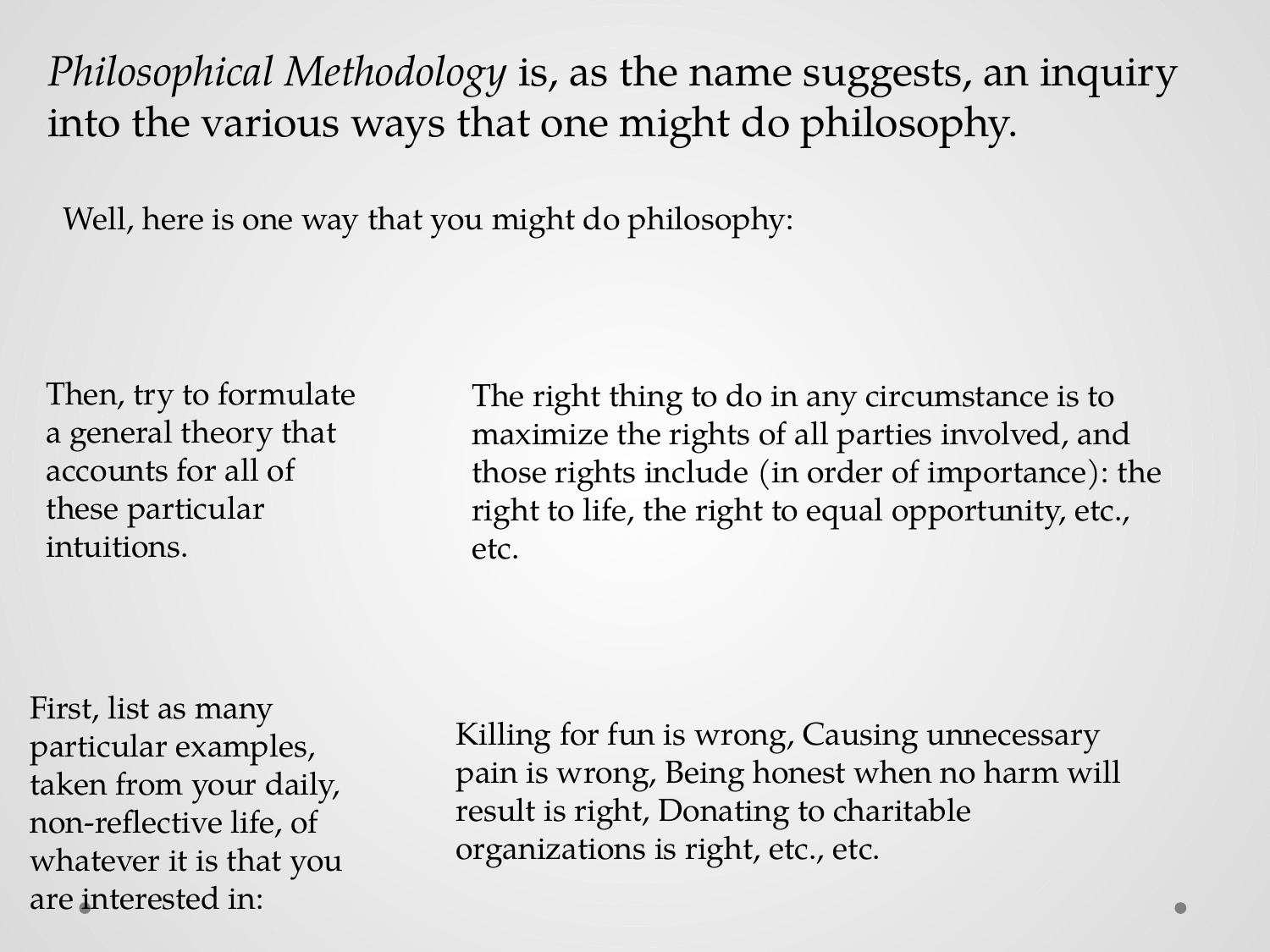

Philosophical Methodology is, as the name suggests, an inquiry into the various ways that one might do philosophy.
Well, here is one way that you might do philosophy:
Then, try to formulate a general theory that accounts for all of these particular intuitions.
The right thing to do in any circumstance is to maximize the rights of all parties involved, and those rights include (in order of importance): the right to life, the right to equal opportunity, etc., etc.
First, list as many particular examples, taken from your daily, non-reflective life, of whatever it is that you are interested in:
Killing for fun is wrong, Causing unnecessary pain is wrong, Being honest when no harm will result is right, Donating to charitable organizations is right, etc., etc.